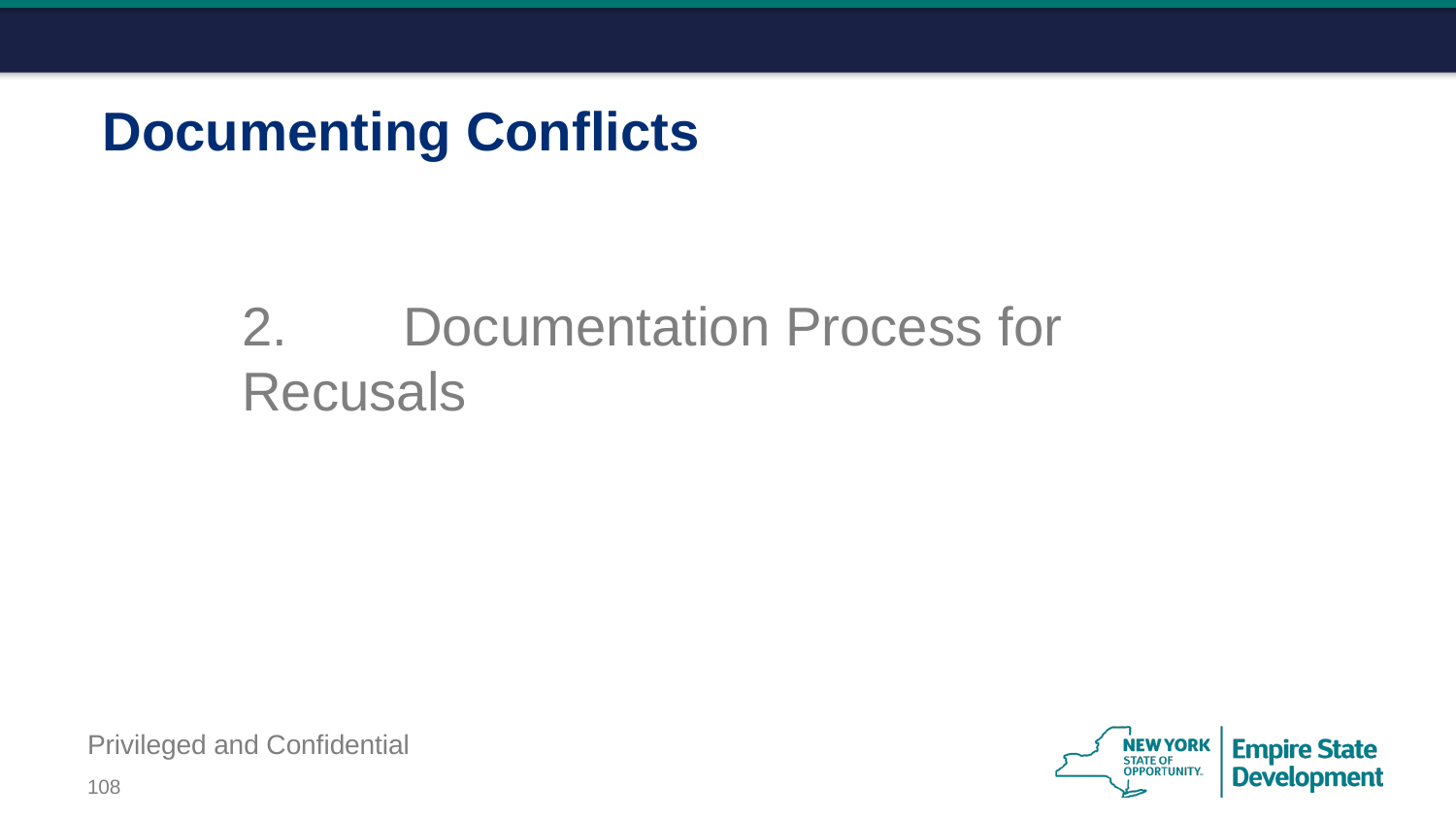

# Documenting Conflicts
           
2.	 Documentation Process for Recusals

Privileged and Confidential